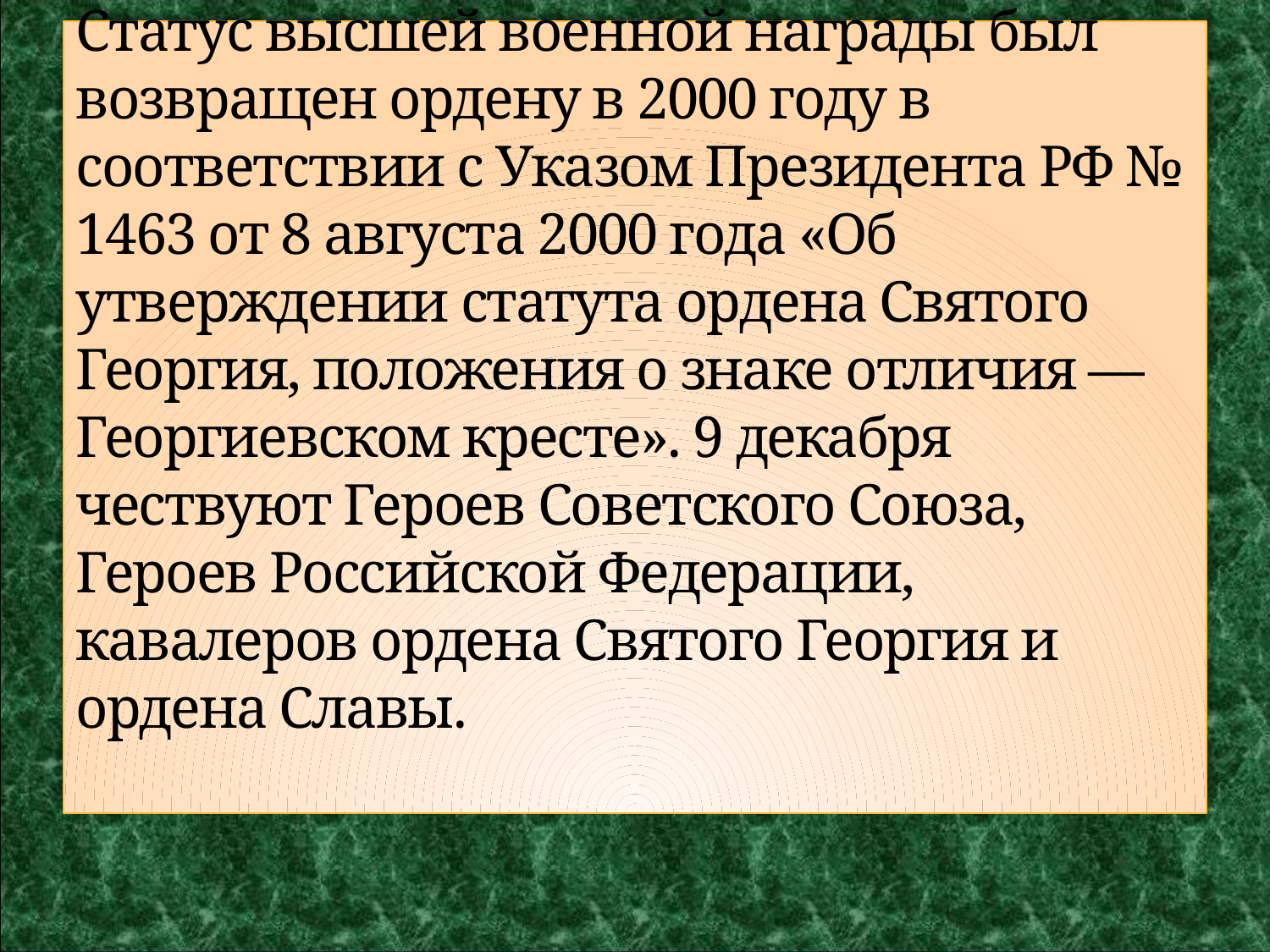

# Статус высшей военной награды был возвращен ордену в 2000 году в соответствии с Указом Президента РФ № 1463 от 8 августа 2000 года «Об утверждении статута ордена Святого Георгия, положения о знаке отличия — Георгиевском кресте». 9 декабря чествуют Героев Советского Союза, Героев Российской Федерации, кавалеров ордена Святого Георгия и ордена Славы.